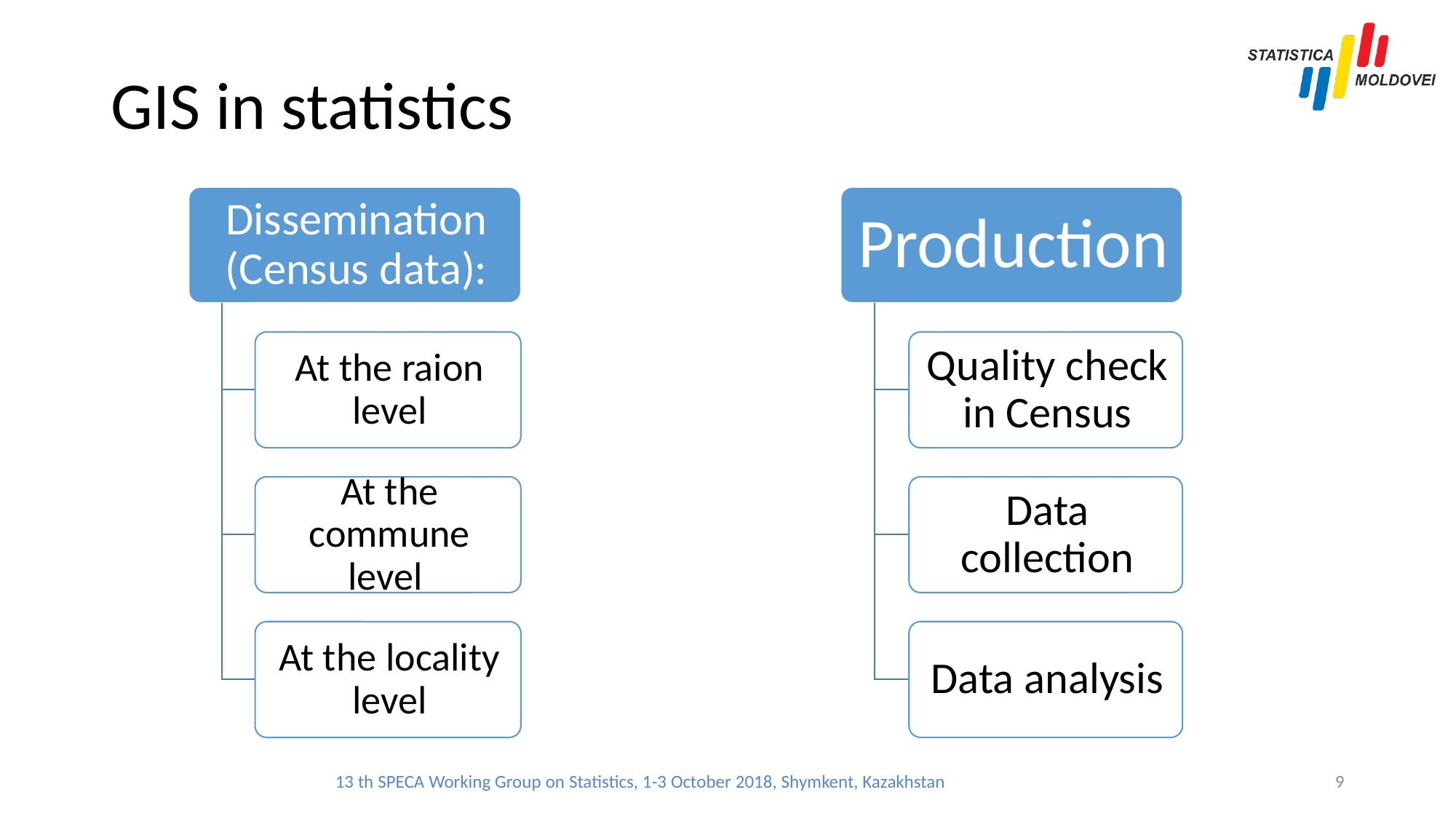

# GIS in statistics
Dissemination (Census data):
At the raion level
At the commune level
At the locality level
Production
Quality check in Census
Data collection
Data analysis
13 th SPECA Working Group on Statistics, 1-3 October 2018, Shymkent, Kazakhstan
9